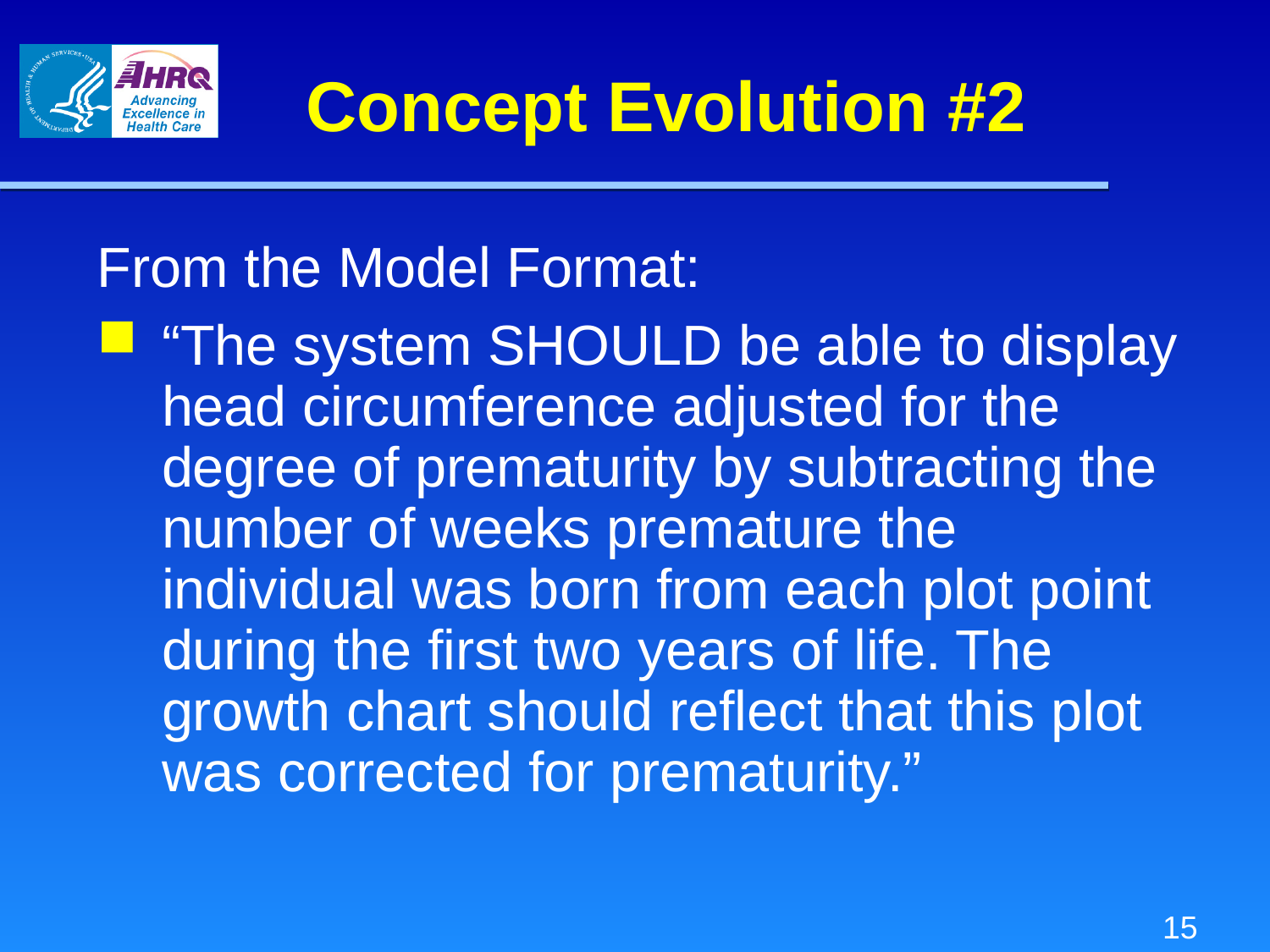

# Concept Evolution #2
From the Model Format:
“The system SHOULD be able to display head circumference adjusted for the degree of prematurity by subtracting the number of weeks premature the individual was born from each plot point during the first two years of life. The growth chart should reflect that this plot was corrected for prematurity.”
15